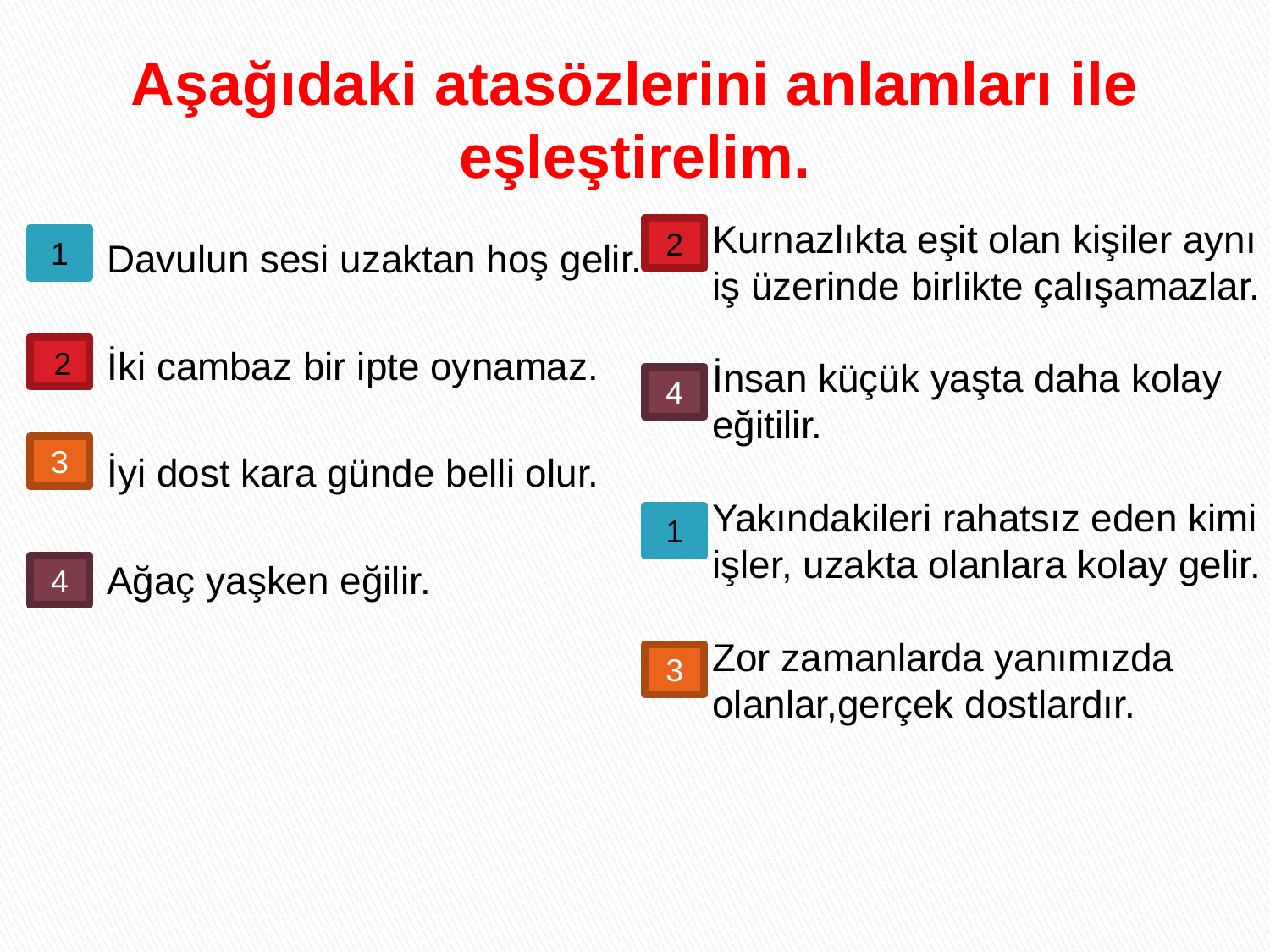

# Aşağıdaki atasözlerini anlamları ile eşleştirelim.
Kurnazlıkta eşit olan kişiler aynı
iş üzerinde birlikte çalışamazlar.

İnsan küçük yaşta daha kolay
eğitilir.

Yakındakileri rahatsız eden kimi
işler, uzakta olanlara kolay gelir.

Zor zamanlarda yanımızda
olanlar,gerçek dostlardır.
2
1
Davulun sesi uzaktan hoş gelir.

İki cambaz bir ipte oynamaz.

İyi dost kara günde belli olur.

Ağaç yaşken eğilir.

2
4
3
1
4
3